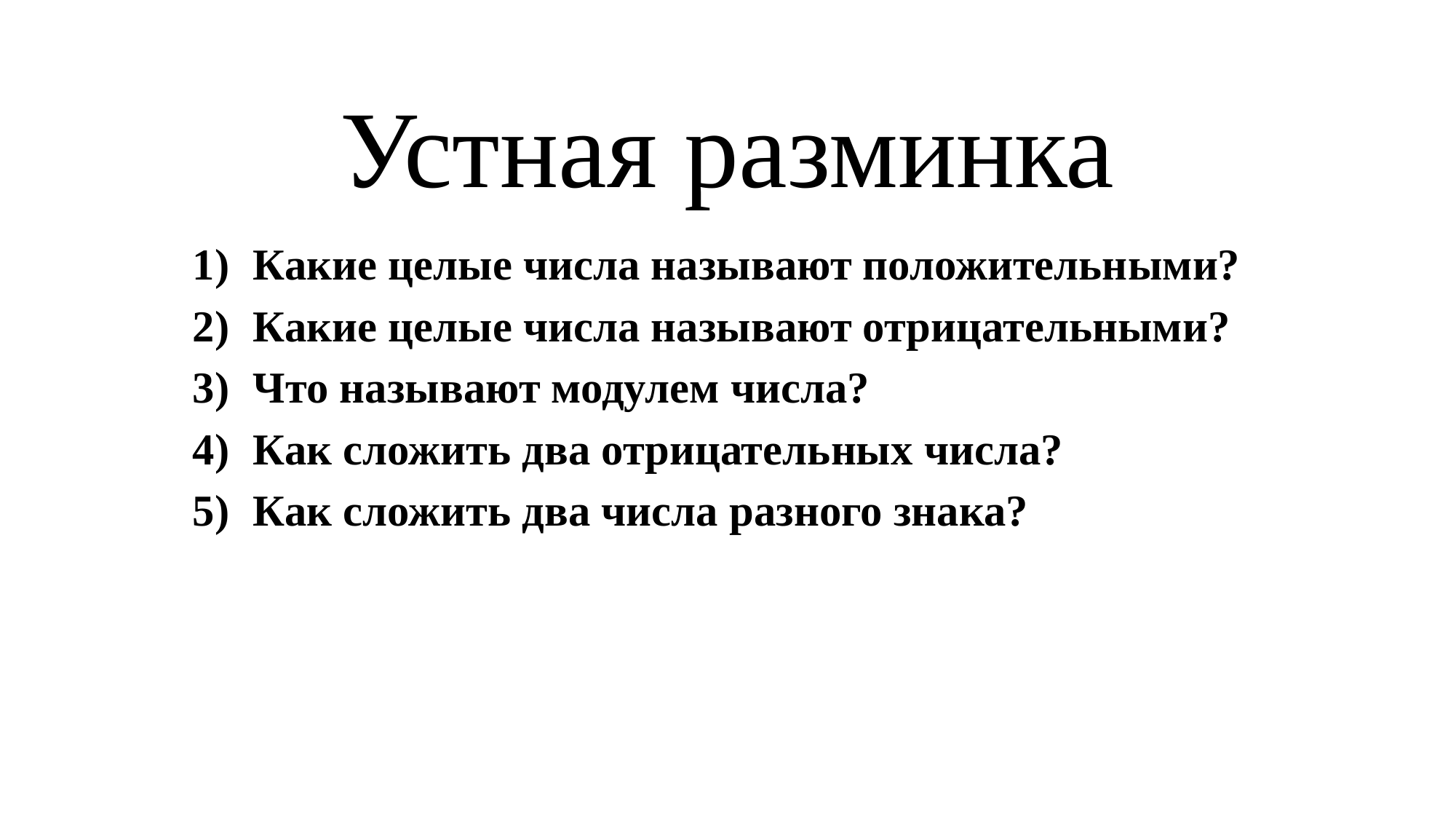

# Устная разминка
Какие целые числа называют положительными?
Какие целые числа называют отрицательными?
Что называют модулем числа?
Как сложить два отрицательных числа?
Как сложить два числа разного знака?